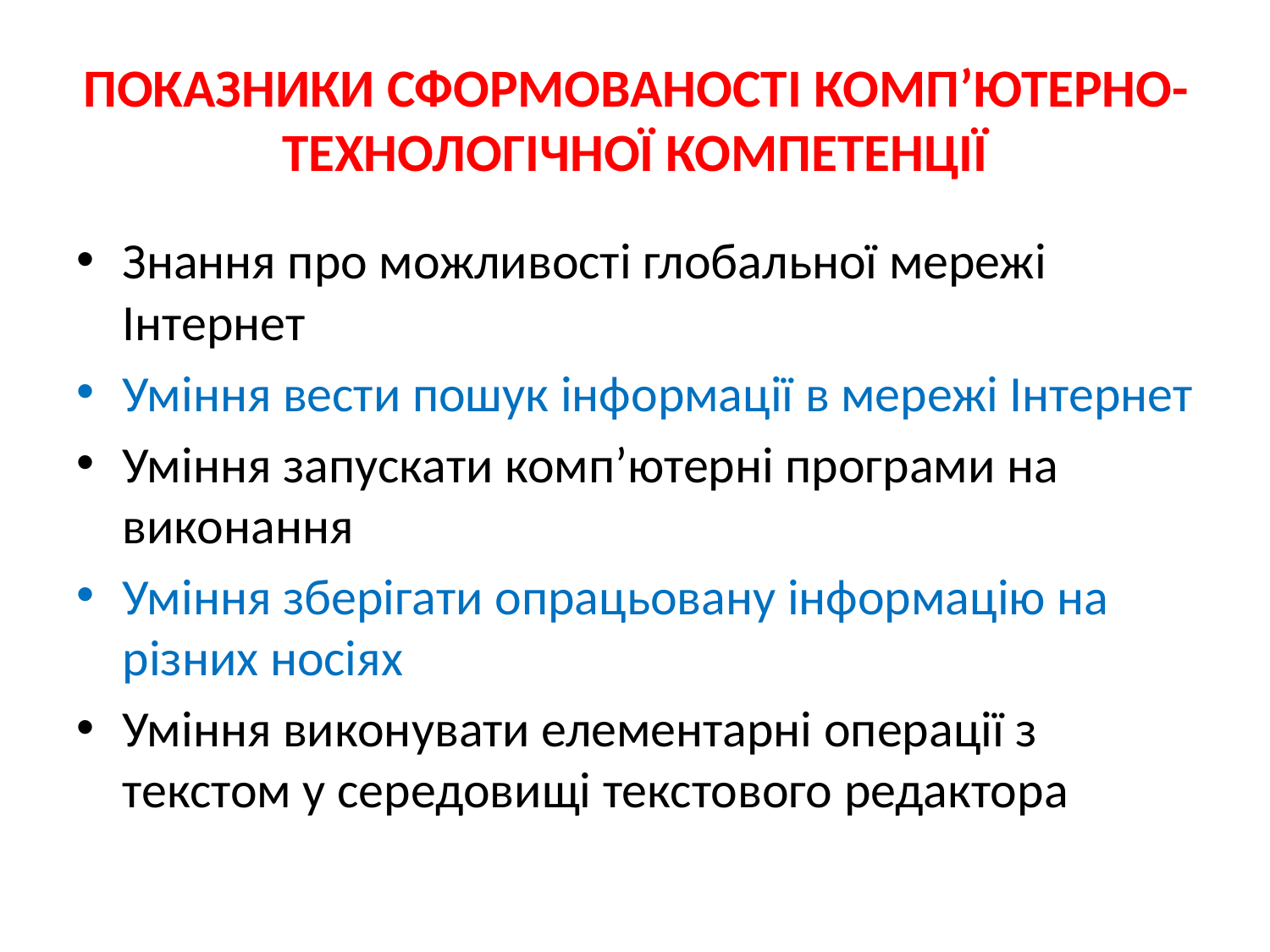

# показники сформованості комп’ютерно-технологічної компетенції
Знання про можливості глобальної мережі Інтернет
Уміння вести пошук інформації в мережі Інтернет
Уміння запускати комп’ютерні програми на виконання
Уміння зберігати опрацьовану інформацію на різних носіях
Уміння виконувати елементарні операції з текстом у середовищі текстового редактора